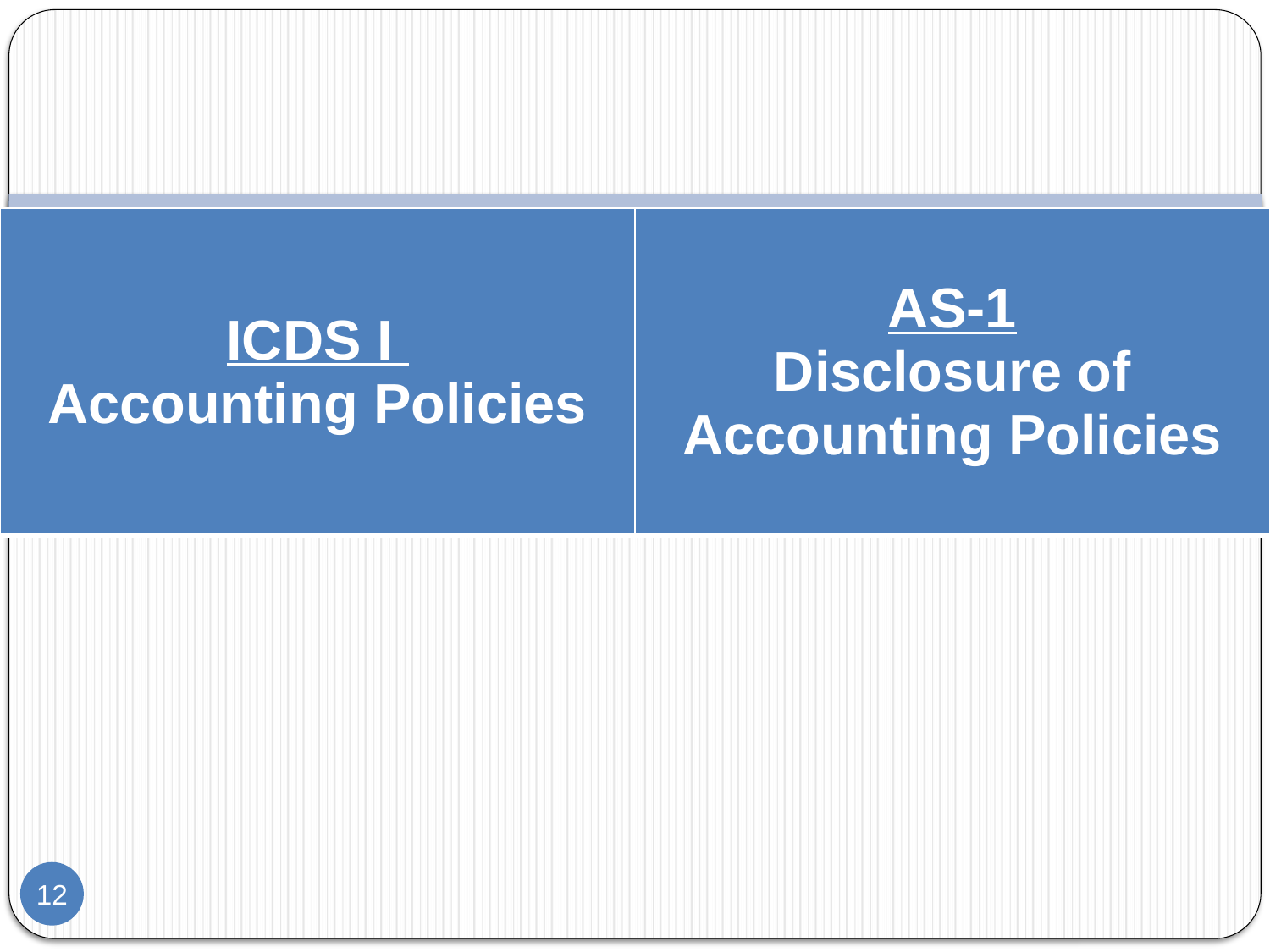

| ICDS I Accounting Policies | AS-1 Disclosure of Accounting Policies |
| --- | --- |
12